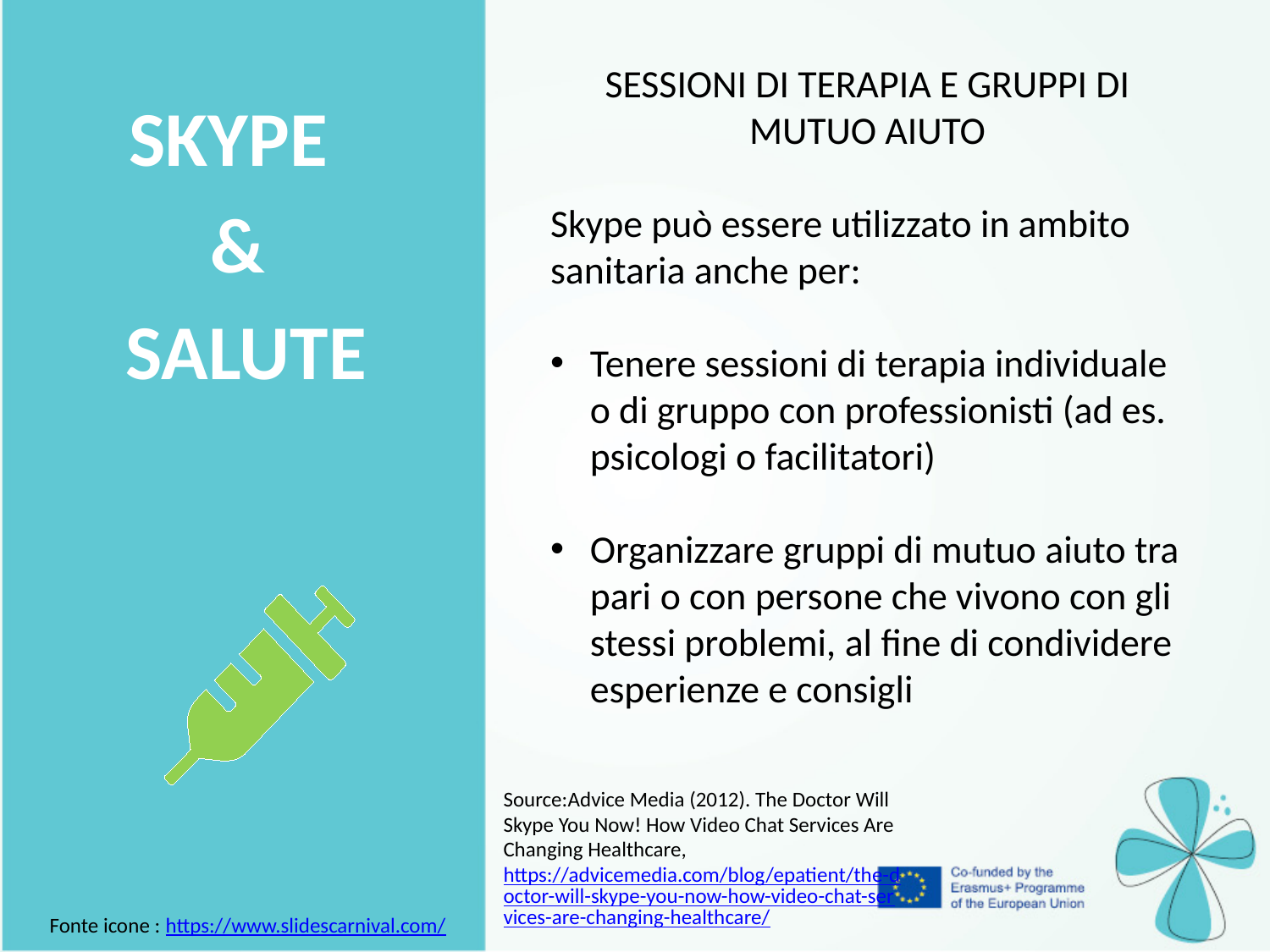

SESSIONI DI TERAPIA E GRUPPI DI MUTUO AIUTO
Skype può essere utilizzato in ambito sanitaria anche per:

Tenere sessioni di terapia individuale o di gruppo con professionisti (ad es. psicologi o facilitatori)

Organizzare gruppi di mutuo aiuto tra pari o con persone che vivono con gli stessi problemi, al fine di condividere esperienze e consigli

| SKYPE & SALUTE |
| --- |

Source:Advice Media (2012). The Doctor Will Skype You Now! How Video Chat Services Are Changing Healthcare, https://advicemedia.com/blog/epatient/the-doctor-will-skype-you-now-how-video-chat-services-are-changing-healthcare/
Fonte icone : https://www.slidescarnival.com/